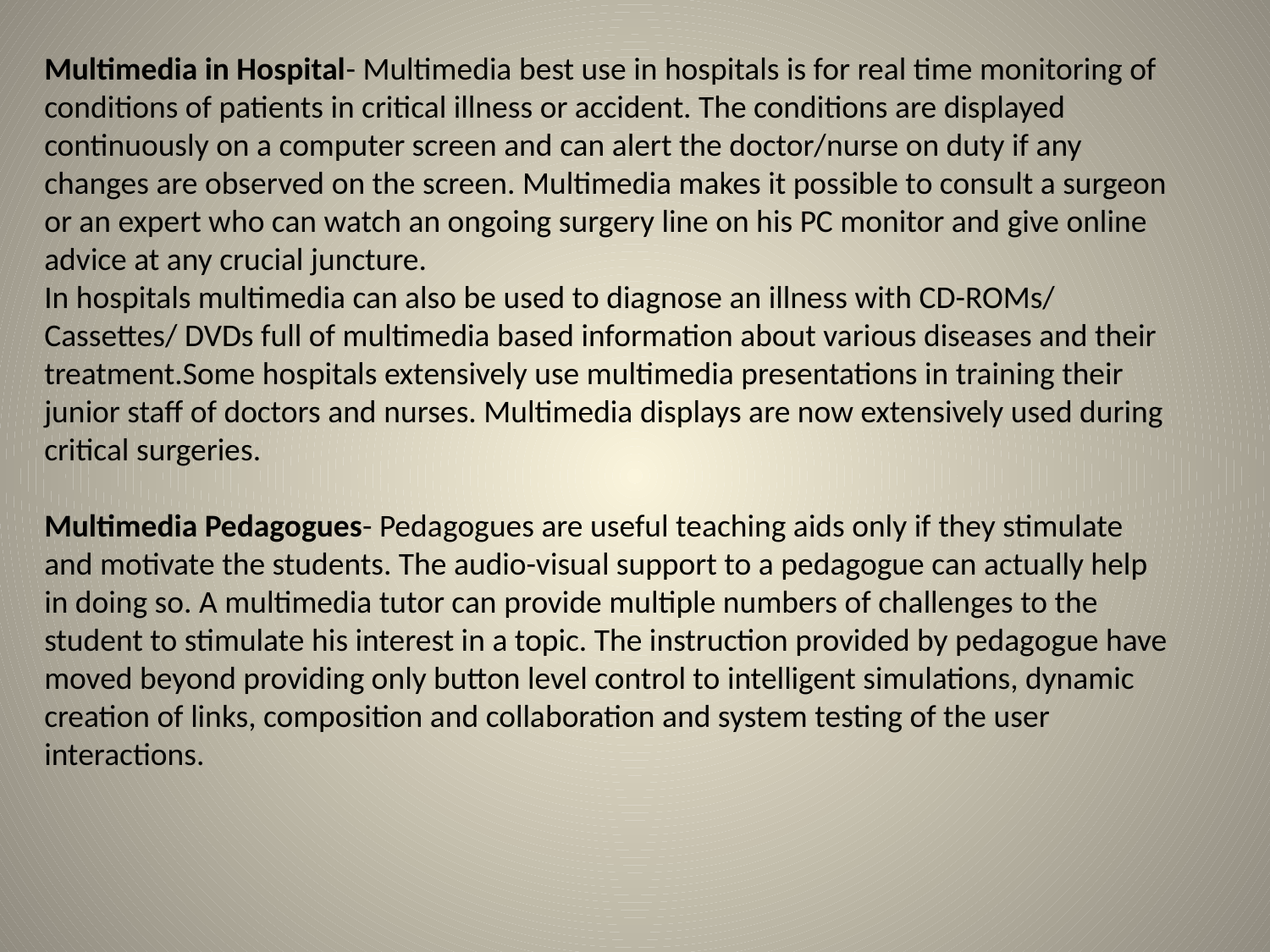

Multimedia in Hospital- Multimedia best use in hospitals is for real time monitoring of conditions of patients in critical illness or accident. The conditions are displayed continuously on a computer screen and can alert the doctor/nurse on duty if any changes are observed on the screen. Multimedia makes it possible to consult a surgeon or an expert who can watch an ongoing surgery line on his PC monitor and give online advice at any crucial juncture.
In hospitals multimedia can also be used to diagnose an illness with CD-ROMs/ Cassettes/ DVDs full of multimedia based information about various diseases and their treatment.Some hospitals extensively use multimedia presentations in training their junior staff of doctors and nurses. Multimedia displays are now extensively used during critical surgeries.

Multimedia Pedagogues- Pedagogues are useful teaching aids only if they stimulate and motivate the students. The audio-visual support to a pedagogue can actually help in doing so. A multimedia tutor can provide multiple numbers of challenges to the student to stimulate his interest in a topic. The instruction provided by pedagogue have moved beyond providing only button level control to intelligent simulations, dynamic creation of links, composition and collaboration and system testing of the user interactions.